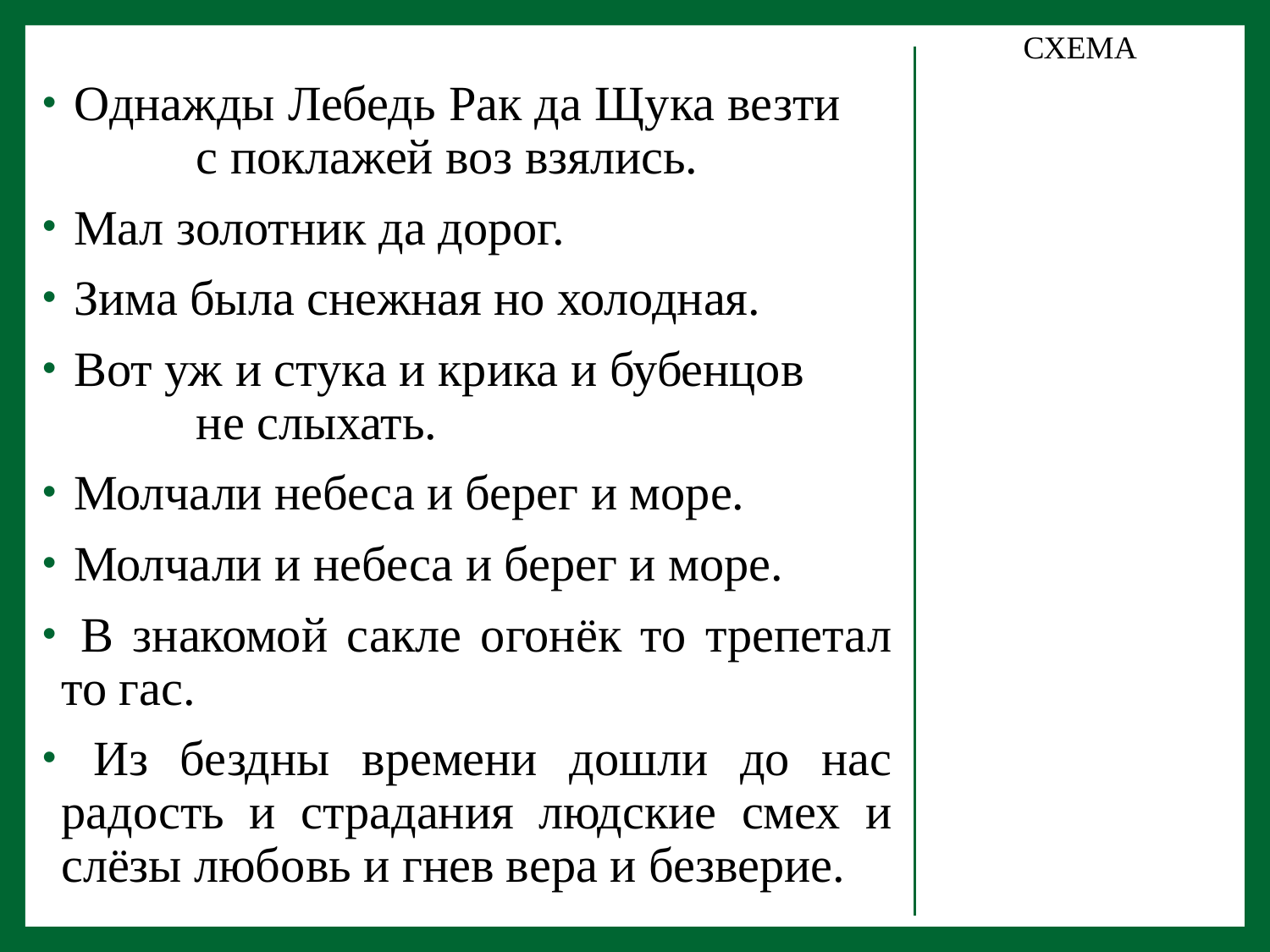

СХЕМА
 Однажды Лебедь Рак да Щука везти                с поклажей воз взялись.
 Мал золотник да дорог.
 Зима была снежная но холодная.
 Вот уж и стука и крика и бубенцов                   не слыхать.
 Молчали небеса и берег и море.
 Молчали и небеса и берег и море.
 В знакомой сакле огонёк то трепетал то гас.
 Из бездны времени дошли до нас радость и страдания людские смех и слёзы любовь и гнев вера и безверие.